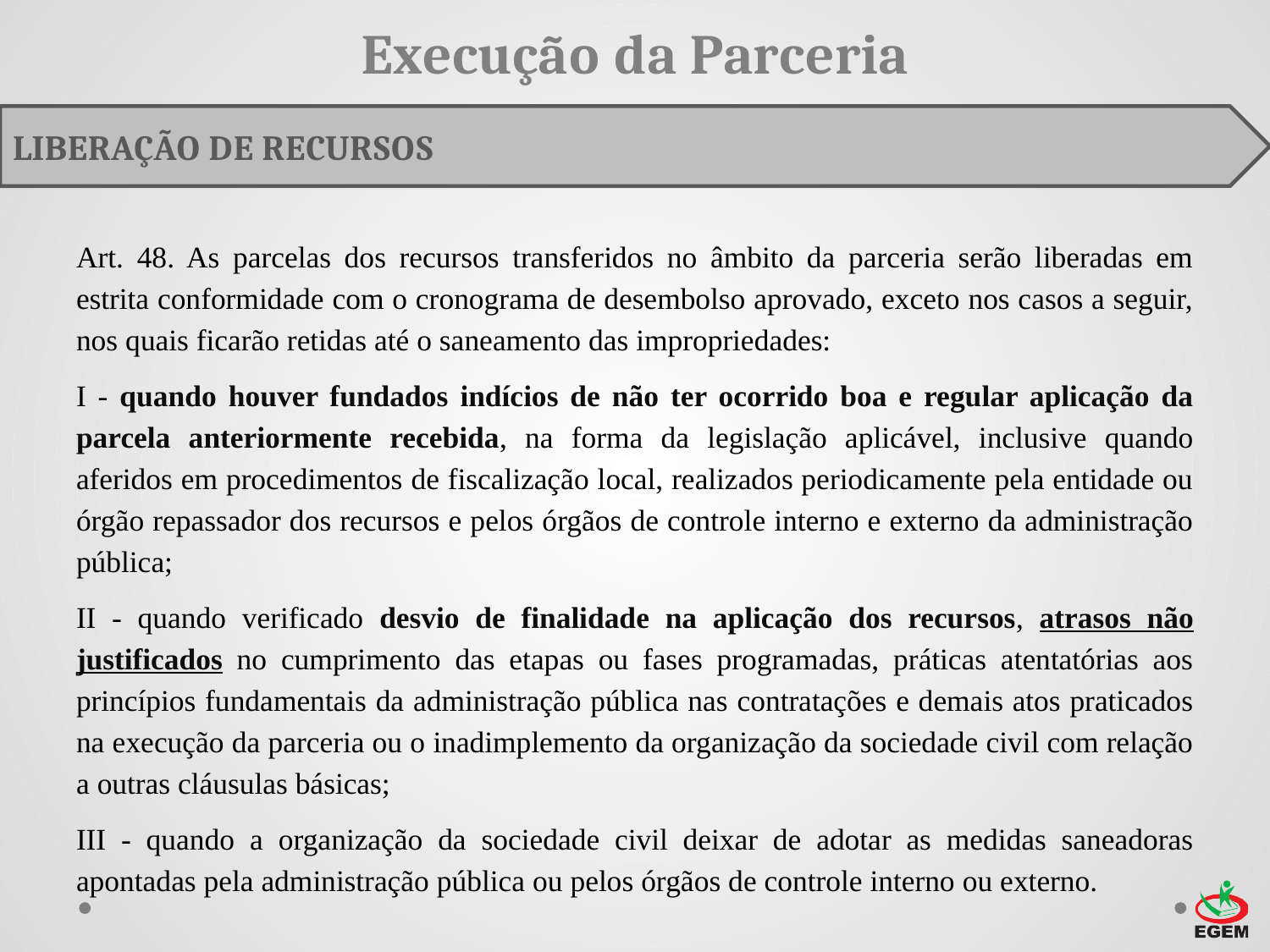

# Execução da Parceria
LIBERAÇÃO DE RECURSOS
Art. 48. As parcelas dos recursos transferidos no âmbito da parceria serão liberadas em estrita conformidade com o cronograma de desembolso aprovado, exceto nos casos a seguir, nos quais ficarão retidas até o saneamento das impropriedades:
I - quando houver fundados indícios de não ter ocorrido boa e regular aplicação da parcela anteriormente recebida, na forma da legislação aplicável, inclusive quando aferidos em procedimentos de fiscalização local, realizados periodicamente pela entidade ou órgão repassador dos recursos e pelos órgãos de controle interno e externo da administração pública;
II - quando verificado desvio de finalidade na aplicação dos recursos, atrasos não justificados no cumprimento das etapas ou fases programadas, práticas atentatórias aos princípios fundamentais da administração pública nas contratações e demais atos praticados na execução da parceria ou o inadimplemento da organização da sociedade civil com relação a outras cláusulas básicas;
III - quando a organização da sociedade civil deixar de adotar as medidas saneadoras apontadas pela administração pública ou pelos órgãos de controle interno ou externo.